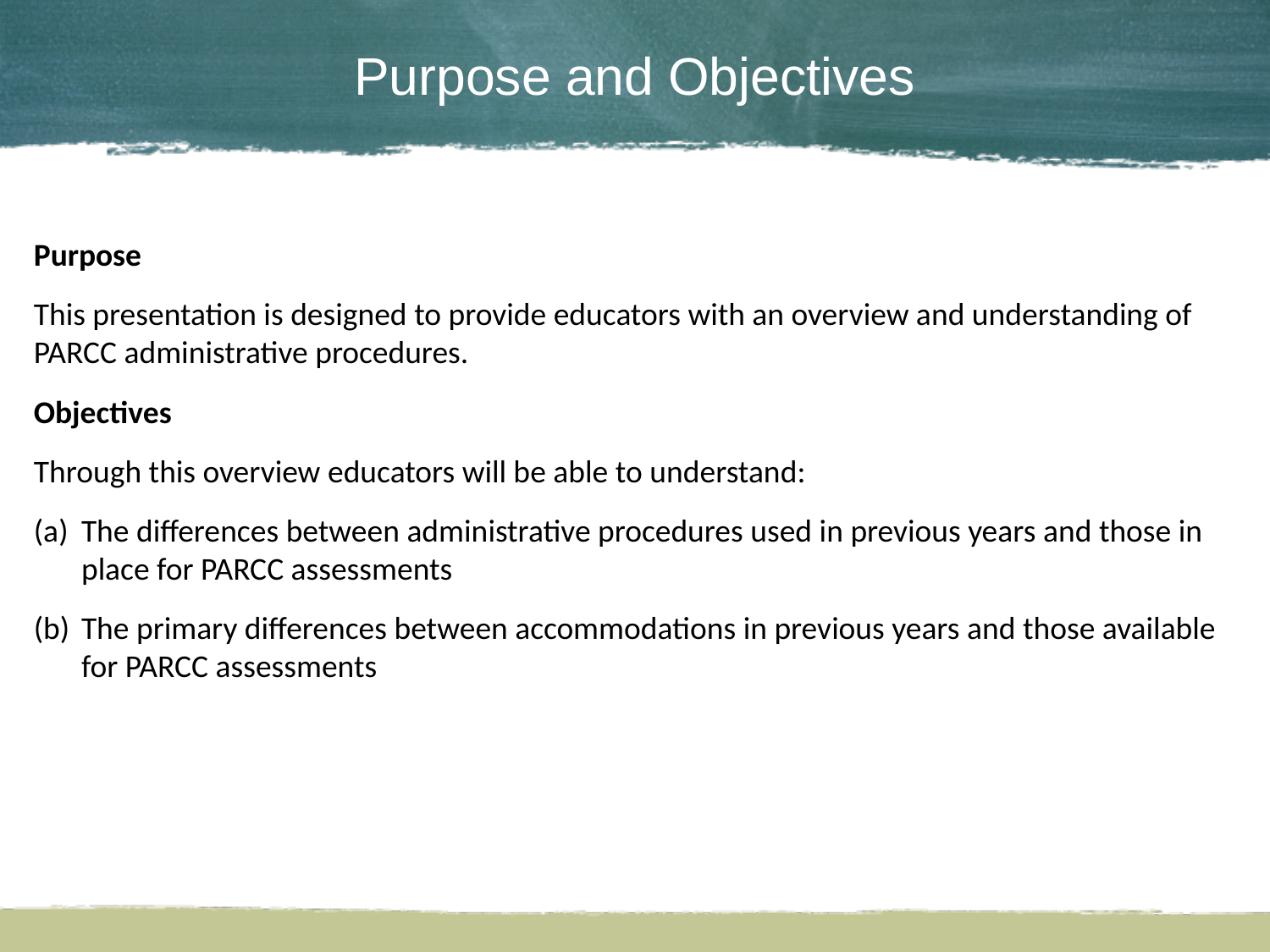

# Purpose and Objectives

Purpose
This presentation is designed to provide educators with an overview and understanding of PARCC administrative procedures.
Objectives
Through this overview educators will be able to understand:
The differences between administrative procedures used in previous years and those in place for PARCC assessments
The primary differences between accommodations in previous years and those available for PARCC assessments